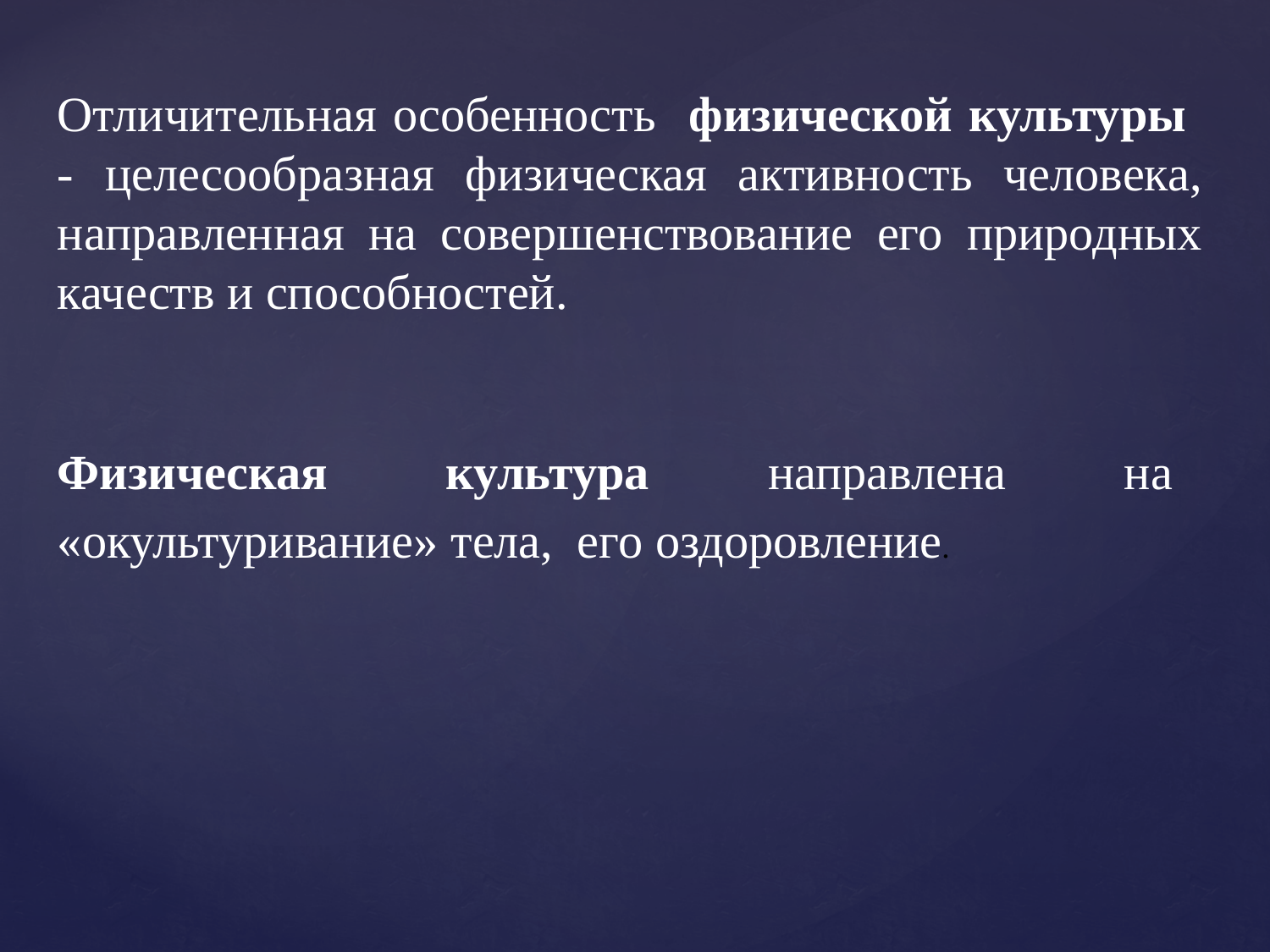

Отличительная особенность  физической культуры  - целесообразная физическая активность человека, направленная на совершенствование его природных качеств и способностей.
Физическая культура направлена на «окультуривание» тела,  его оздоровление.